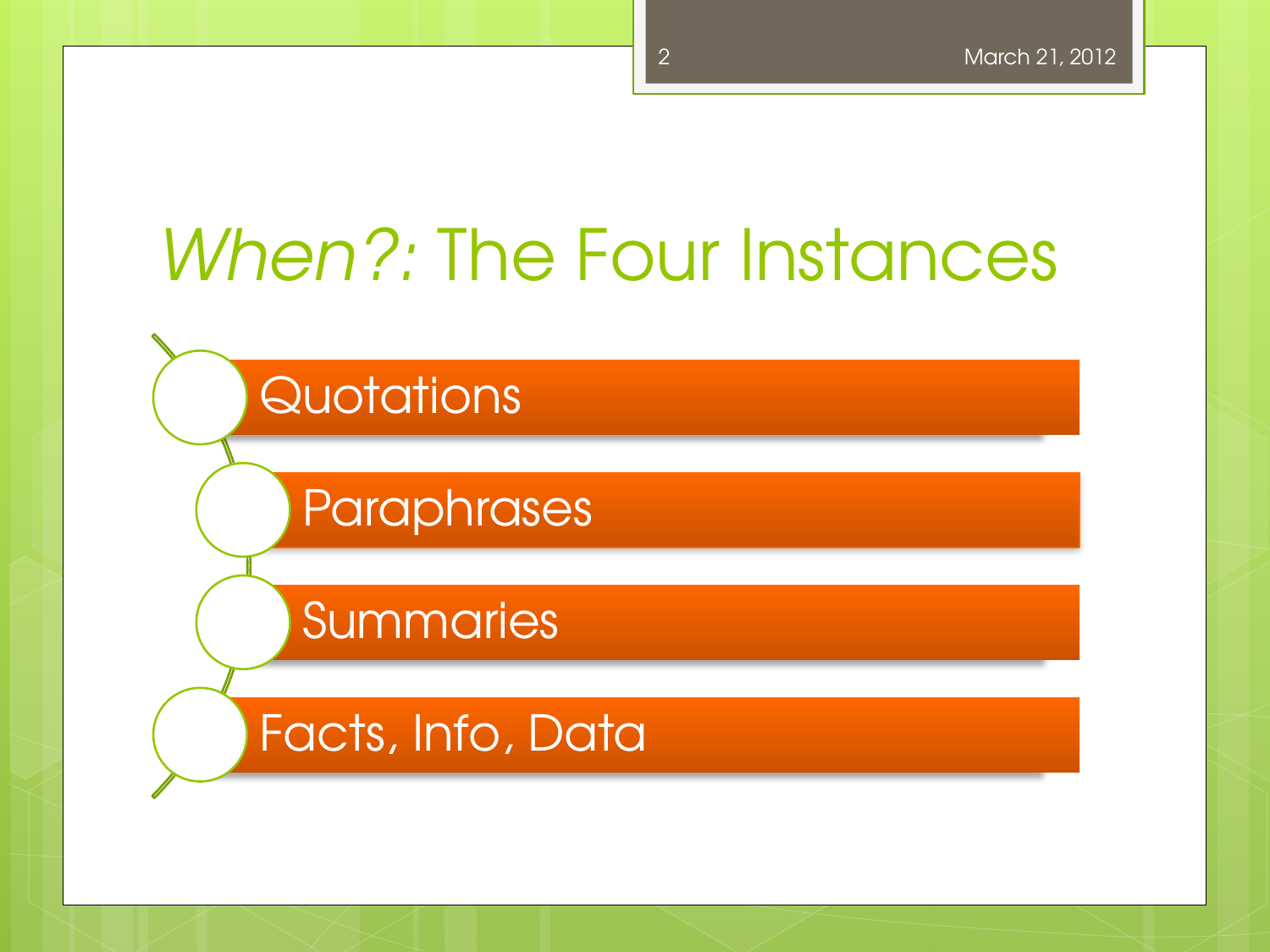

2
March 21, 2012
# When?: The Four Instances
Quotations
Paraphrases
Summaries
Facts, Info, Data